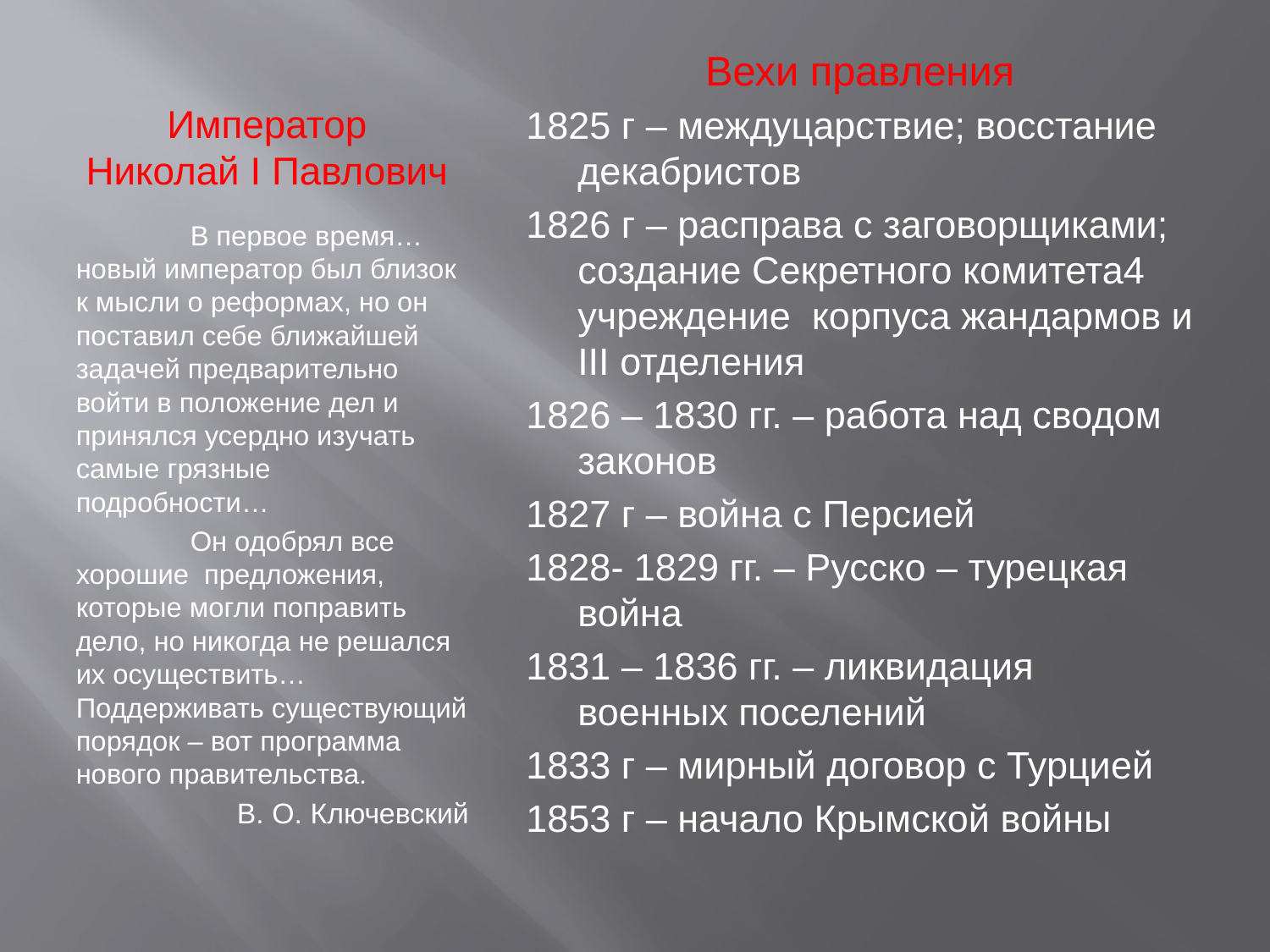

# Император Николай I Павлович
Вехи правления
1825 г – междуцарствие; восстание декабристов
1826 г – расправа с заговорщиками; создание Секретного комитета4 учреждение  корпуса жандармов и III отделения
1826 – 1830 гг. – работа над сводом законов
1827 г – война с Персией
1828- 1829 гг. – Русско – турецкая война
1831 – 1836 гг. – ликвидация военных поселений
1833 г – мирный договор с Турцией
1853 г – начало Крымской войны

	В первое время… новый император был близок к мысли о реформах, но он поставил себе ближайшей задачей предварительно войти в положение дел и принялся усердно изучать самые грязные подробности…
	Он одобрял все хорошие  предложения, которые могли поправить дело, но никогда не решался их осуществить… Поддерживать существующий порядок – вот программа нового правительства.
В. О. Ключевский